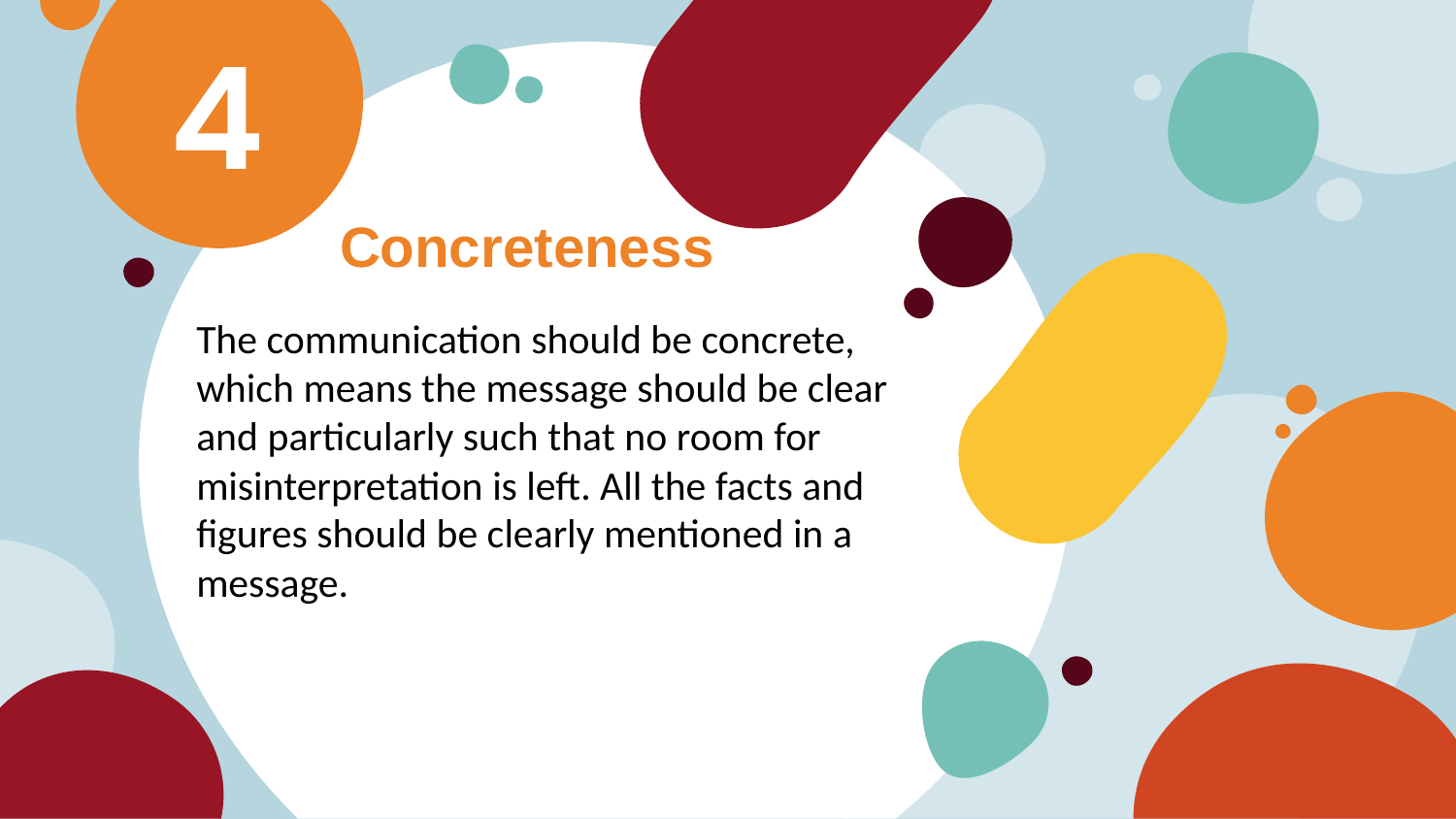

4
# Concreteness
The communication should be concrete, which means the message should be clear and particularly such that no room for misinterpretation is left. All the facts and figures should be clearly mentioned in a message.